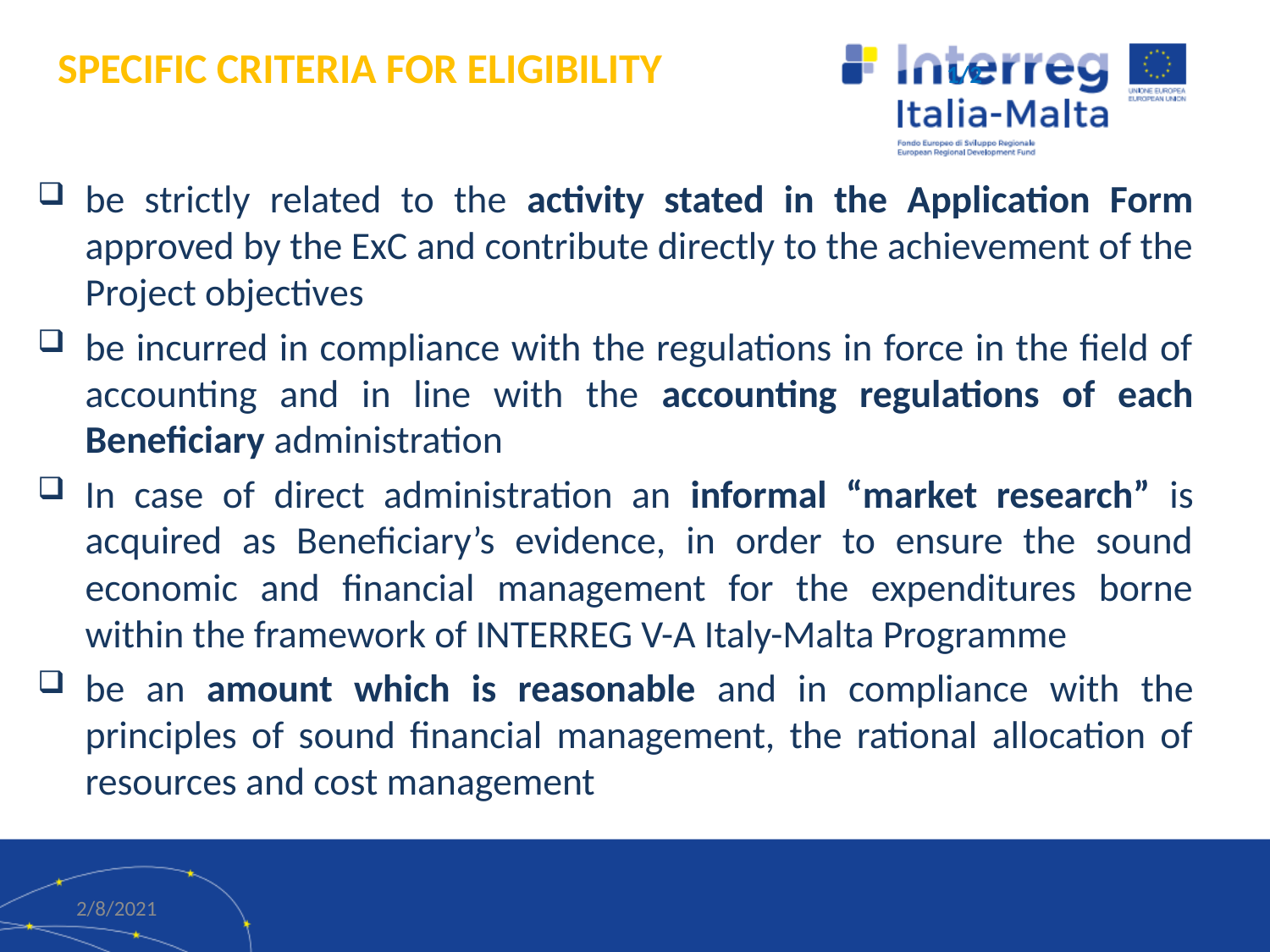

# SPECIFIC CRITERIA FOR ELIGIBILITY			1/2
be strictly related to the activity stated in the Application Form approved by the ExC and contribute directly to the achievement of the Project objectives
be incurred in compliance with the regulations in force in the field of accounting and in line with the accounting regulations of each Beneficiary administration
In case of direct administration an informal “market research” is acquired as Beneficiary’s evidence, in order to ensure the sound economic and financial management for the expenditures borne within the framework of INTERREG V-A Italy-Malta Programme
be an amount which is reasonable and in compliance with the principles of sound financial management, the rational allocation of resources and cost management
2/8/2021

13